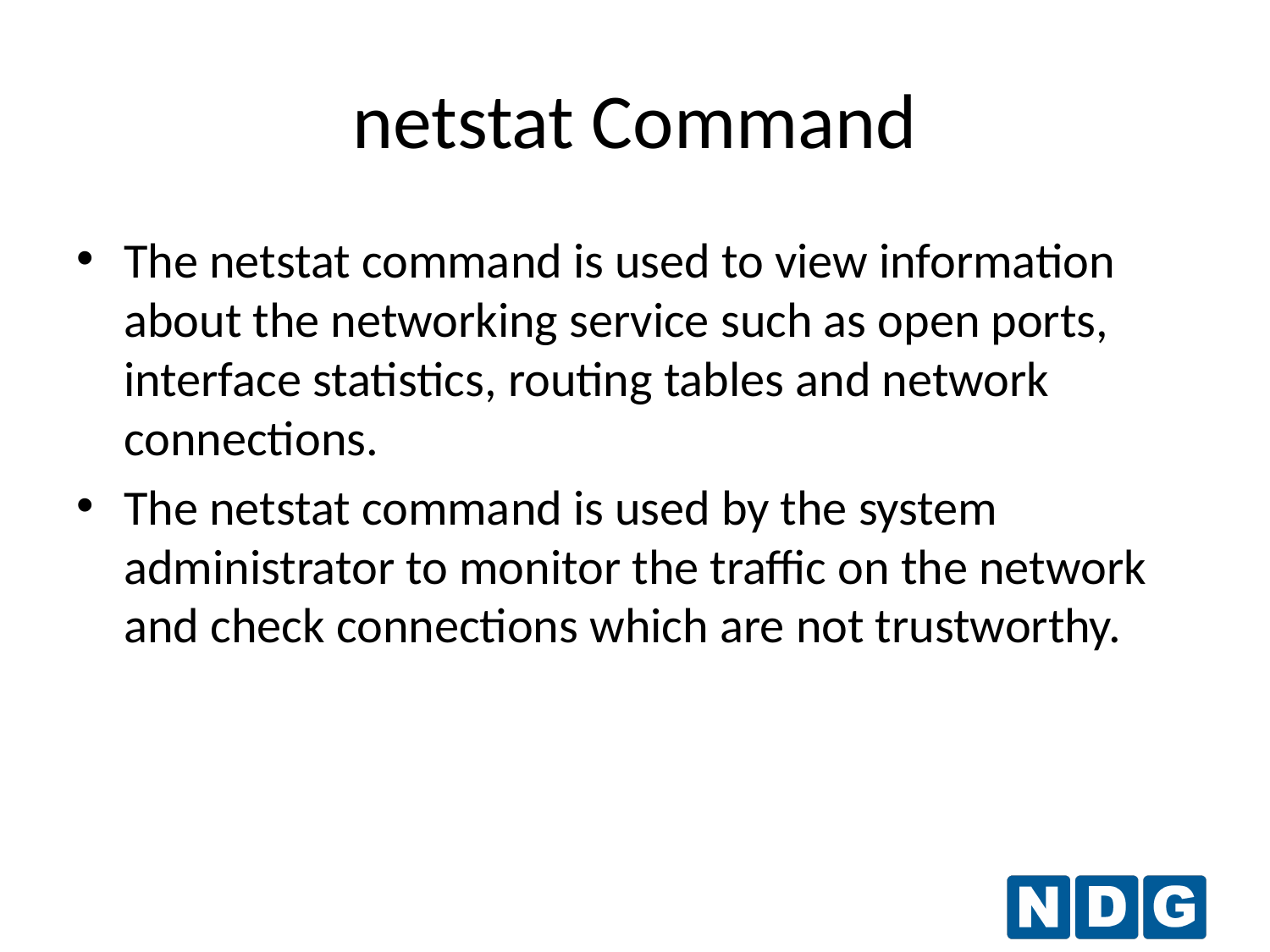

# netstat Command
The netstat command is used to view information about the networking service such as open ports, interface statistics, routing tables and network connections.
The netstat command is used by the system administrator to monitor the traffic on the network and check connections which are not trustworthy.